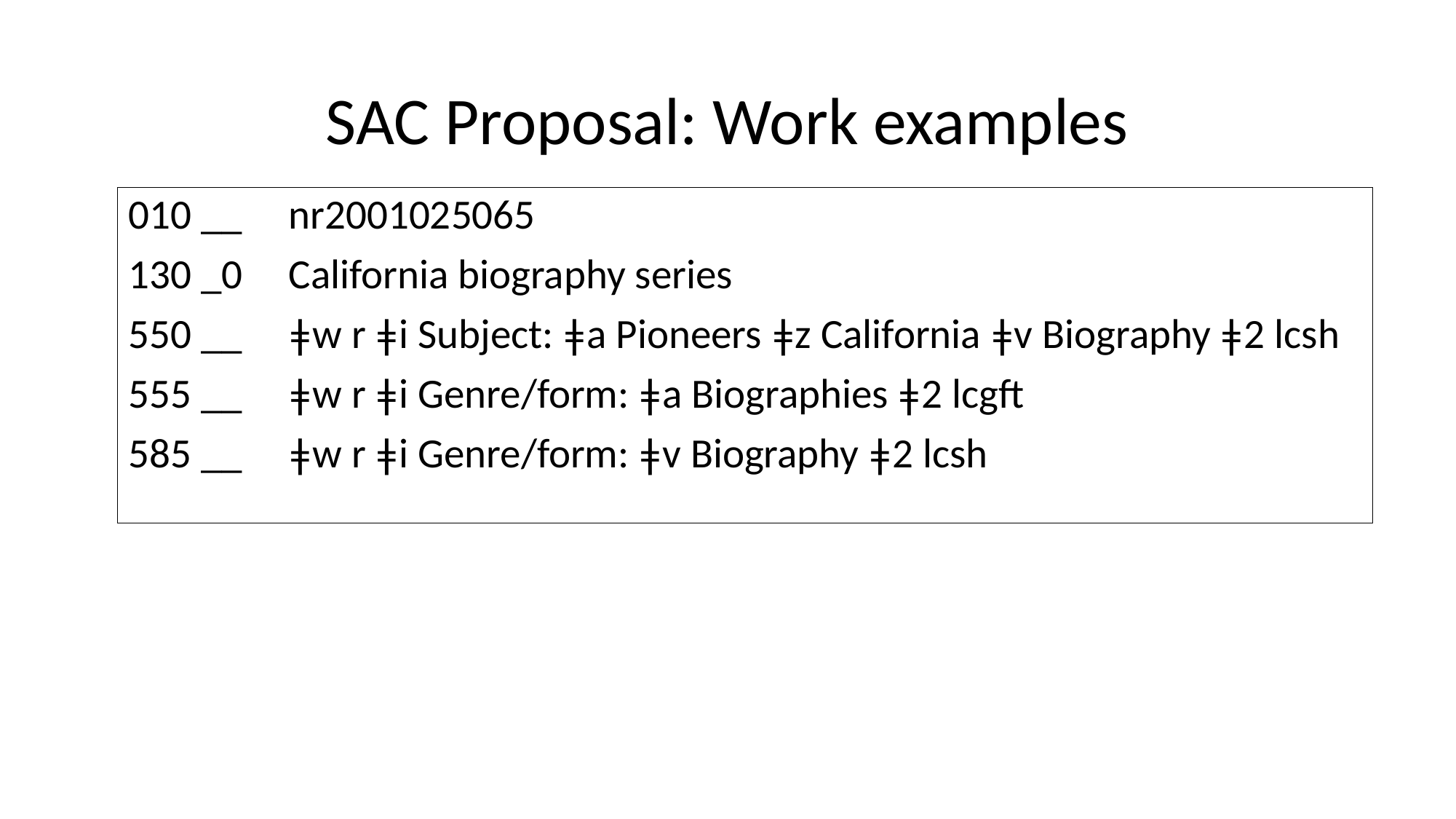

# SAC Proposal: Work examples
010 __	nr2001025065
130 _0 	California biography series
550 __ 	ǂw r ǂi Subject: ǂa Pioneers ǂz California ǂv Biography ǂ2 lcsh
555 __	ǂw r ǂi Genre/form: ǂa Biographies ǂ2 lcgft
585 __	ǂw r ǂi Genre/form: ǂv Biography ǂ2 lcsh